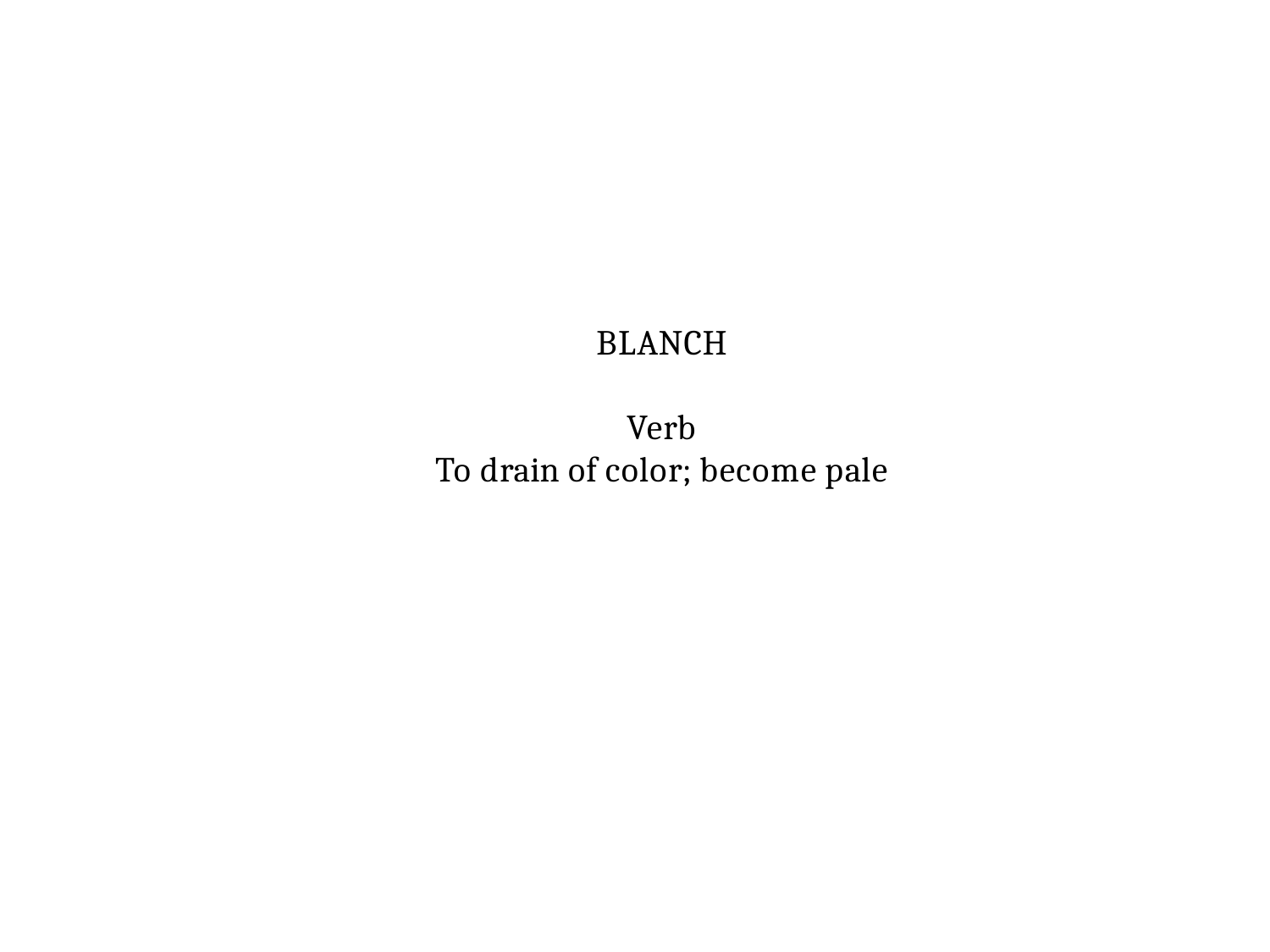

BLANCH

Verb
To drain of color; become pale